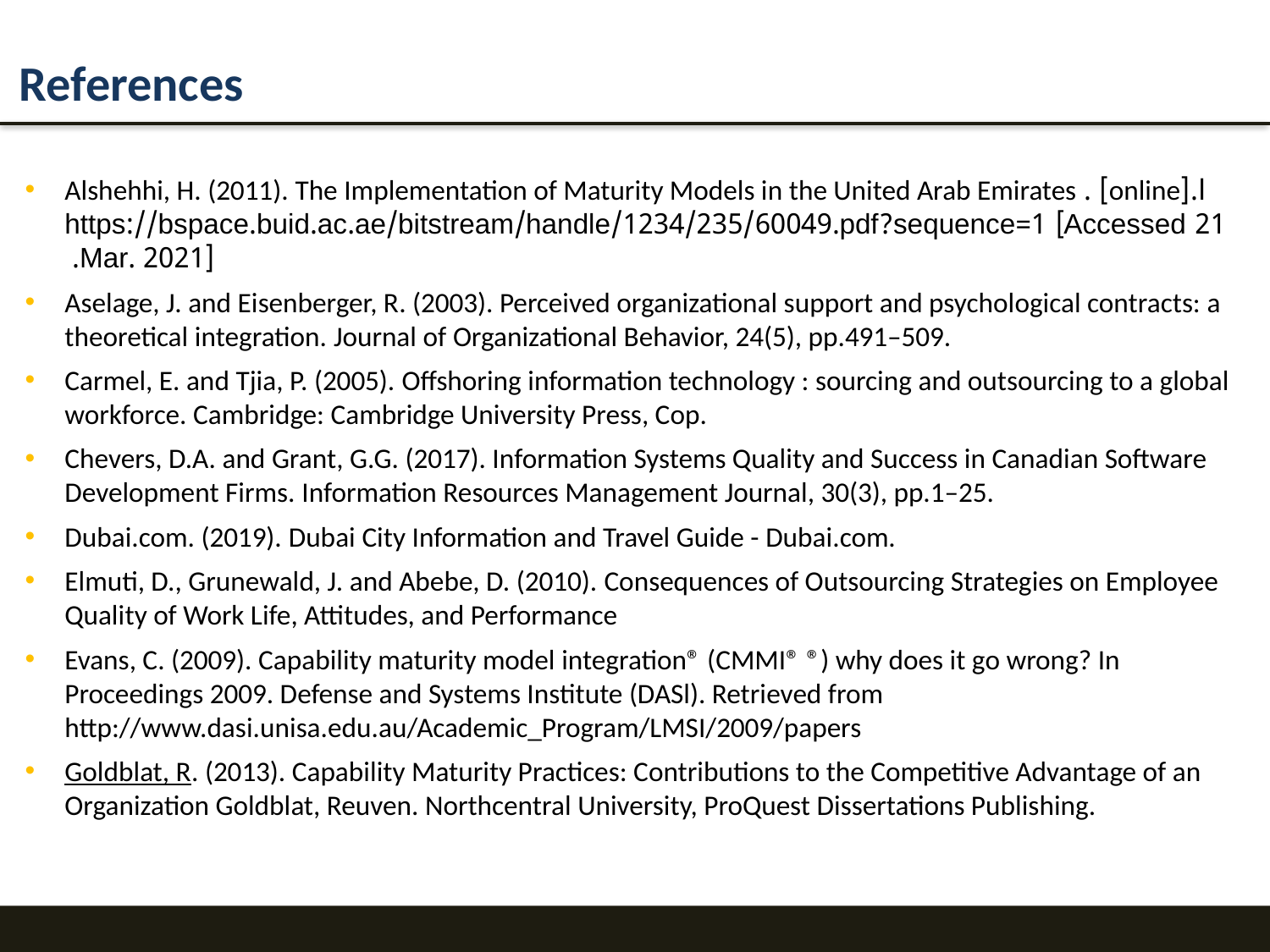

References
Alshehhi, H. (2011). The Implementation of Maturity Models in the United Arab Emirates ‫ ‫ا.[online] . https://bspace.buid.ac.ae/bitstream/handle/1234/235/60049.pdf?sequence=1 [Accessed 21 Mar. 2021].
Aselage, J. and Eisenberger, R. (2003). Perceived organizational support and psychological contracts: a theoretical integration. Journal of Organizational Behavior, 24(5), pp.491–509.
Carmel, E. and Tjia, P. (2005). Offshoring information technology : sourcing and outsourcing to a global workforce. Cambridge: Cambridge University Press, Cop.
Chevers, D.A. and Grant, G.G. (2017). Information Systems Quality and Success in Canadian Software Development Firms. Information Resources Management Journal, 30(3), pp.1–25.
Dubai.com. (2019). Dubai City Information and Travel Guide - Dubai.com.
Elmuti, D., Grunewald, J. and Abebe, D. (2010). Consequences of Outsourcing Strategies on Employee Quality of Work Life, Attitudes, and Performance
Evans, C. (2009). Capability maturity model integration® (CMMI® ®) why does it go wrong? In Proceedings 2009. Defense and Systems Institute (DASl). Retrieved from http://www.dasi.unisa.edu.au/Academic_Program/LMSI/2009/papers
Goldblat, R. (2013). Capability Maturity Practices: Contributions to the Competitive Advantage of an Organization Goldblat, Reuven. Northcentral University, ProQuest Dissertations Publishing.